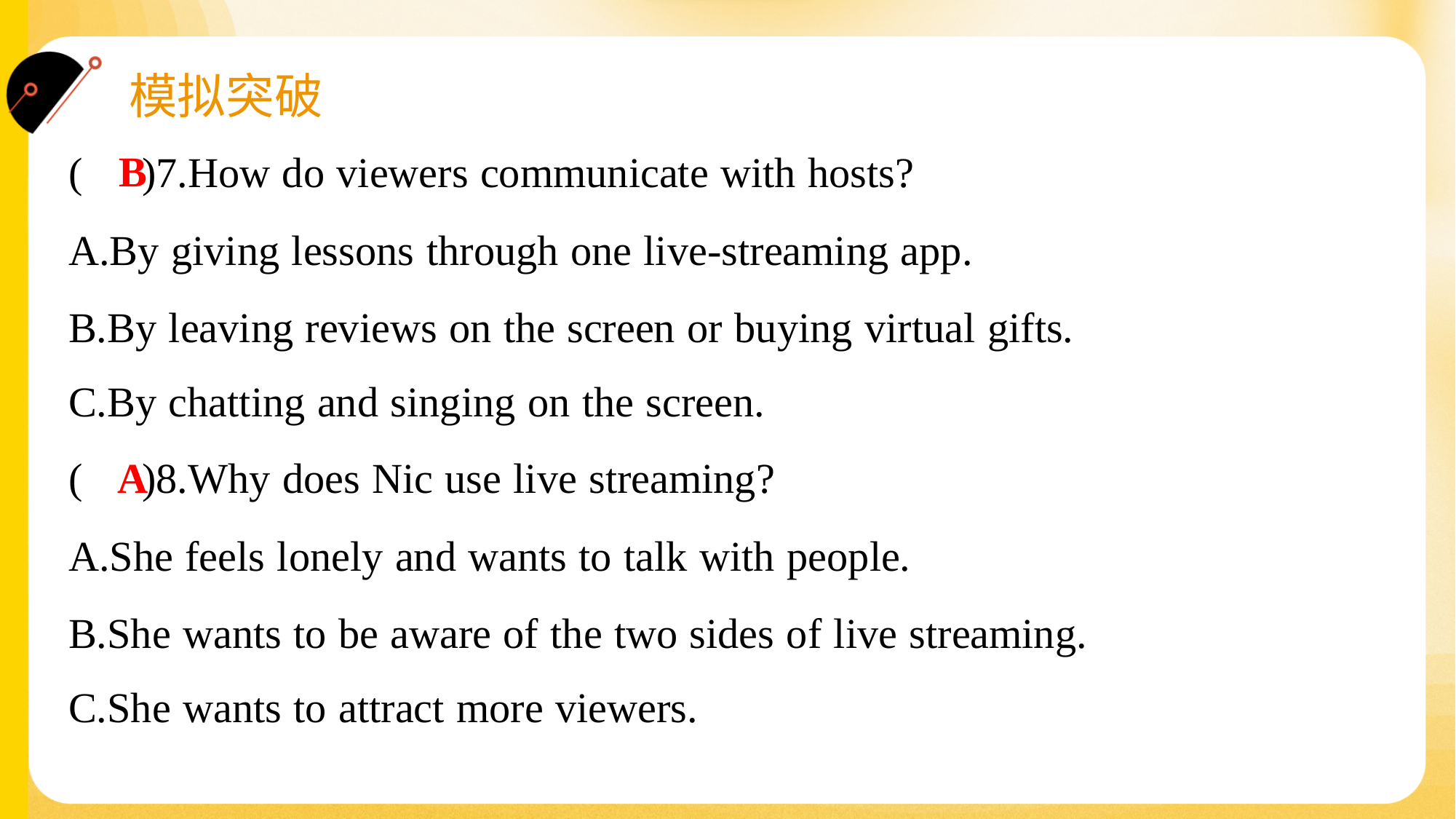

B
(     )7.How do viewers communicate with hosts?
A.By giving lessons through one live-streaming app.
B.By leaving reviews on the screen or buying virtual gifts.
C.By chatting and singing on the screen.
A
(     )8.Why does Nic use live streaming?
A.She feels lonely and wants to talk with people.
B.She wants to be aware of the two sides of live streaming.
C.She wants to attract more viewers.